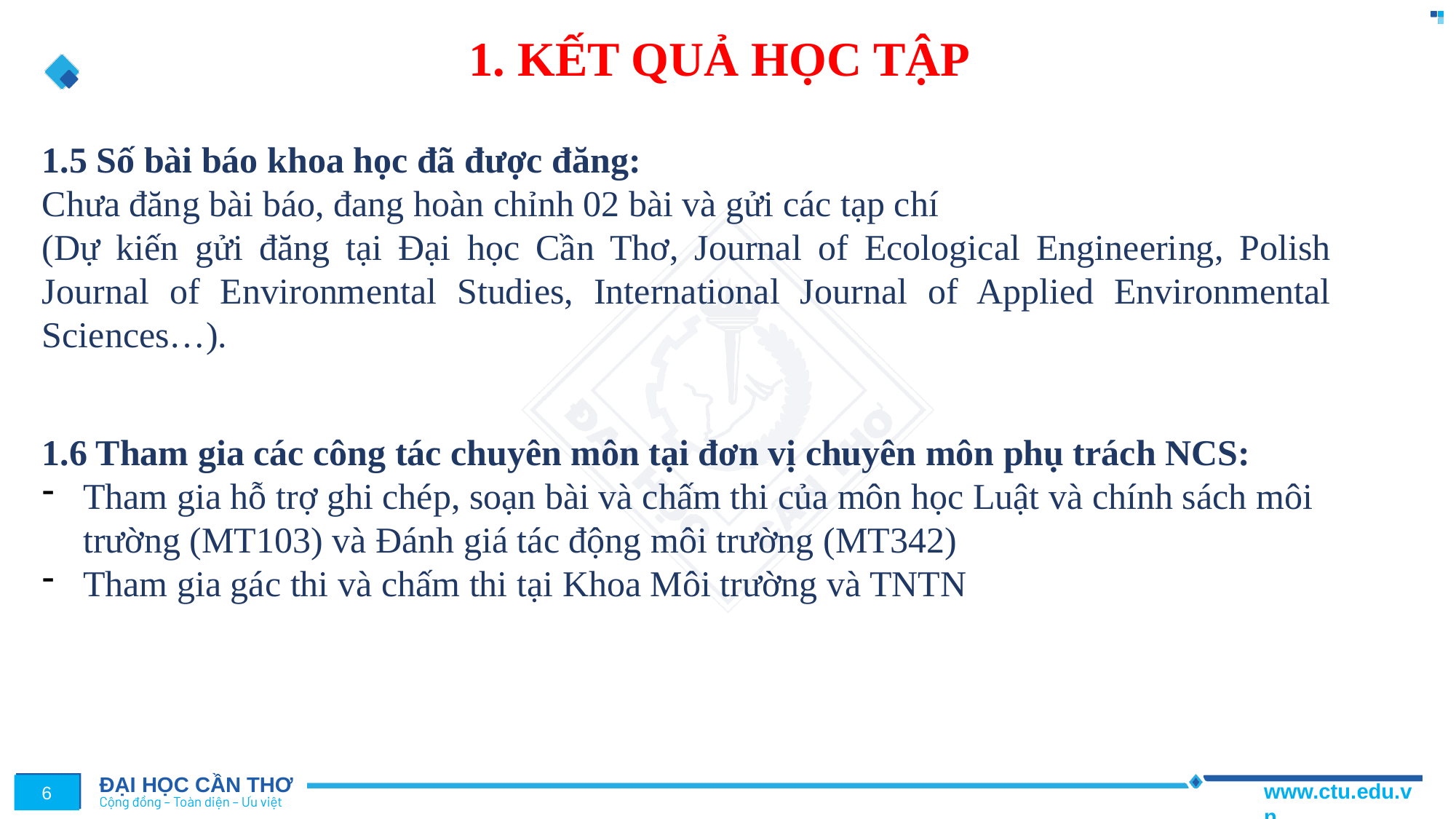

# 1. KẾT QUẢ HỌC TẬP
1.5 Số bài báo khoa học đã được đăng:
Chưa đăng bài báo, đang hoàn chỉnh 02 bài và gửi các tạp chí
(Dự kiến gửi đăng tại Đại học Cần Thơ, Journal of Ecological Engineering, Polish Journal of Environmental Studies, International Journal of Applied Environmental Sciences…).
1.6 Tham gia các công tác chuyên môn tại đơn vị chuyên môn phụ trách NCS:
Tham gia hỗ trợ ghi chép, soạn bài và chấm thi của môn học Luật và chính sách môi trường (MT103) và Đánh giá tác động môi trường (MT342)
Tham gia gác thi và chấm thi tại Khoa Môi trường và TNTN